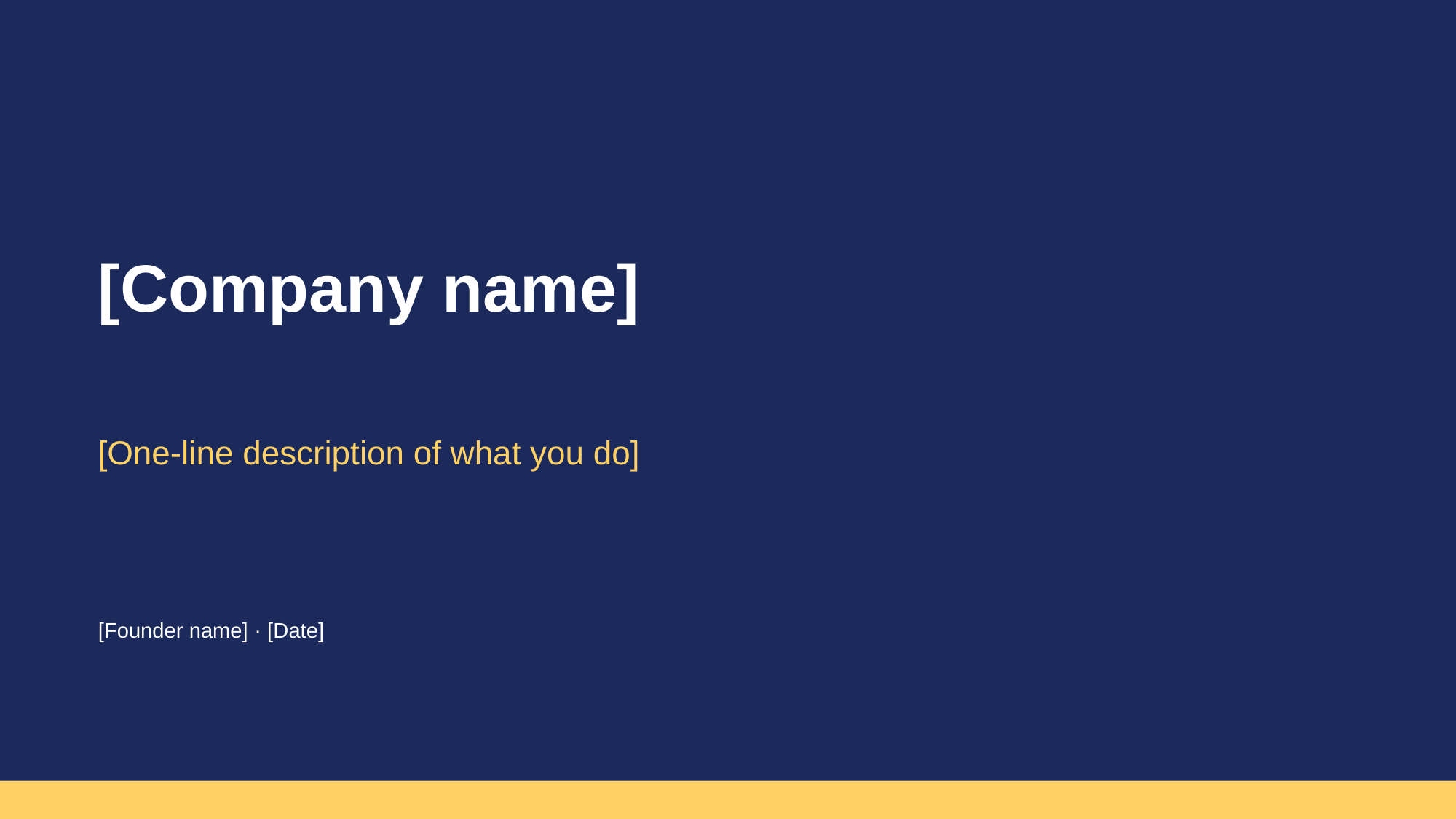

[Company name]
[One-line description of what you do]
[Founder name] · [Date]